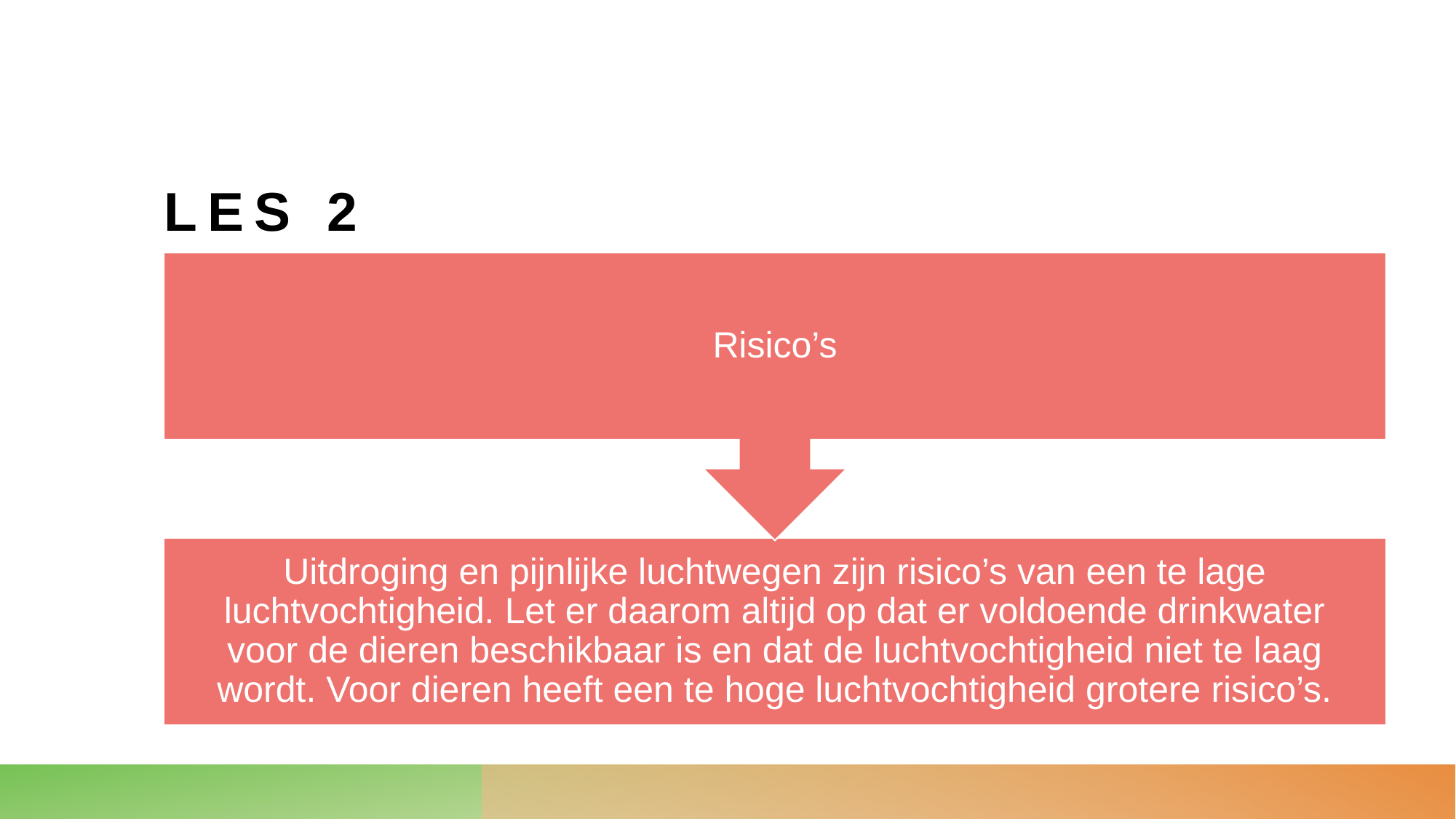

# Les 2
Uitdroging en pijnlijke luchtwegen zijn risico’s van een te lage luchtvochtigheid. Let er daarom altijd op dat er voldoende drinkwater voor de dieren beschikbaar is en dat de luchtvochtigheid niet te laag wordt. Voor dieren heeft een te hoge luchtvochtigheid grotere risico’s.
Risico’s